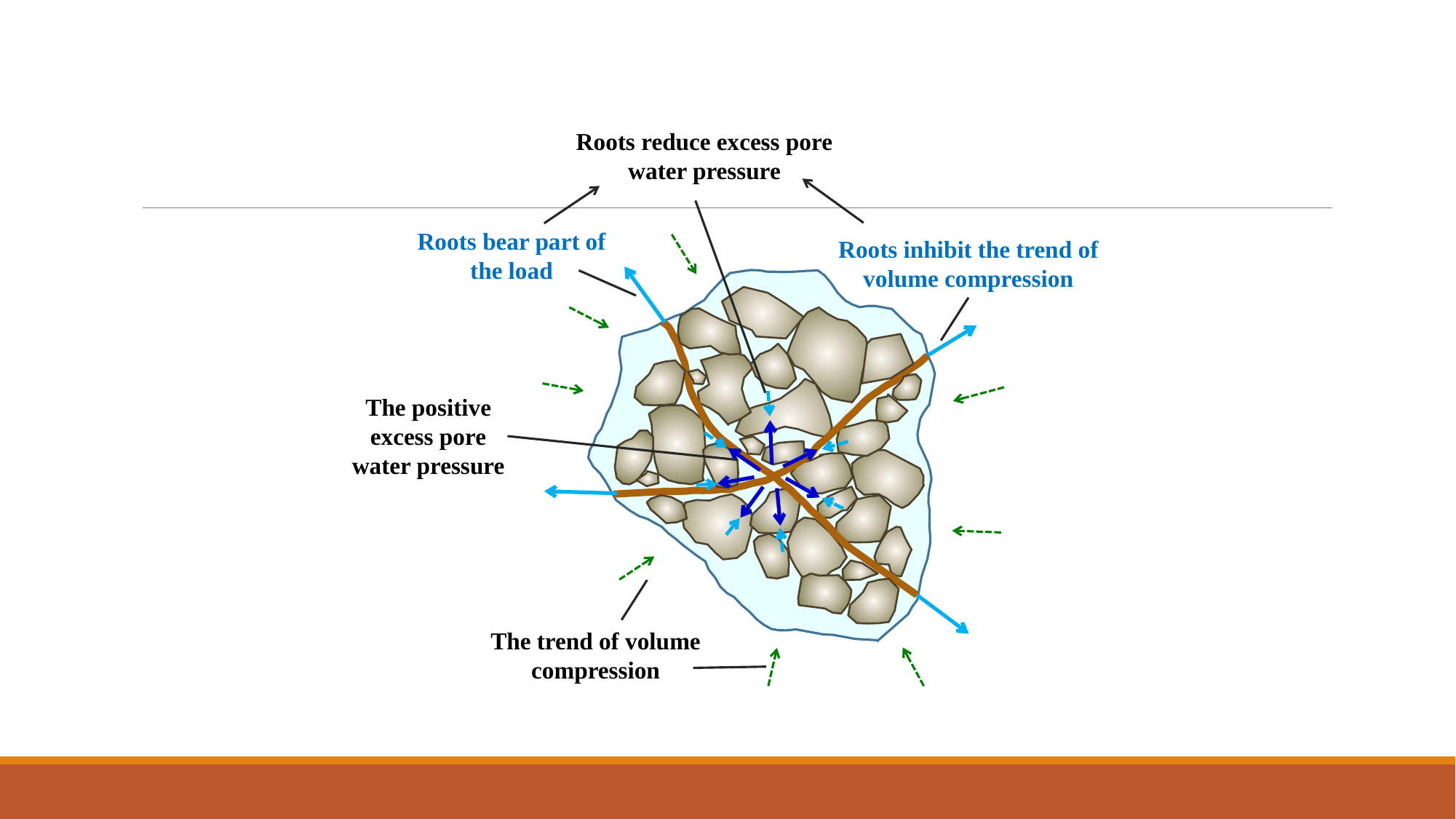

The trend of volume compression

The positive excess pore water pressure
Roots bear part of the load
Roots inhibit the trend of volume compression
Roots reduce excess pore water pressure